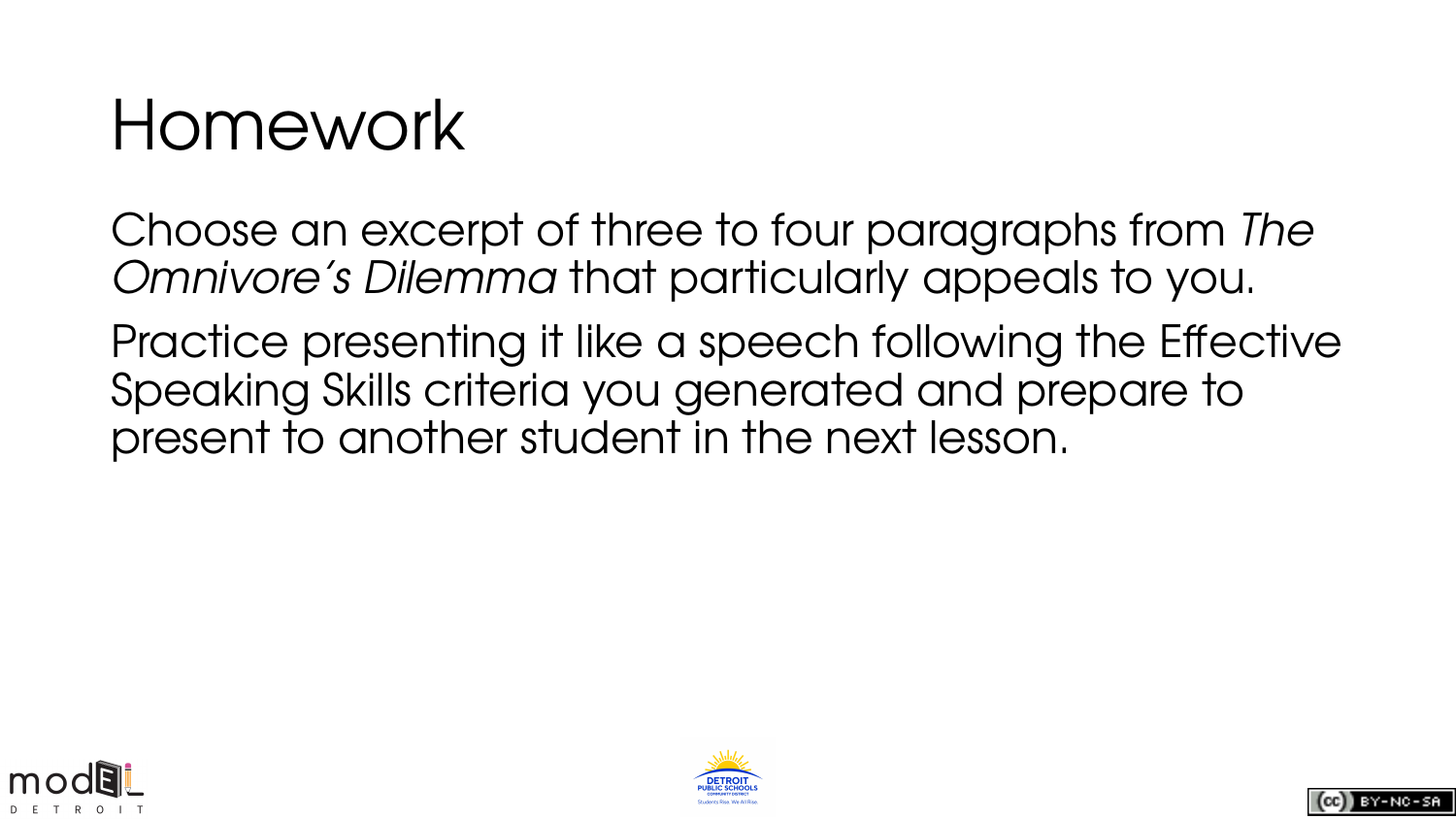

# Homework
Choose an excerpt of three to four paragraphs from The Omnivore’s Dilemma that particularly appeals to you.
Practice presenting it like a speech following the Effective Speaking Skills criteria you generated and prepare to present to another student in the next lesson.